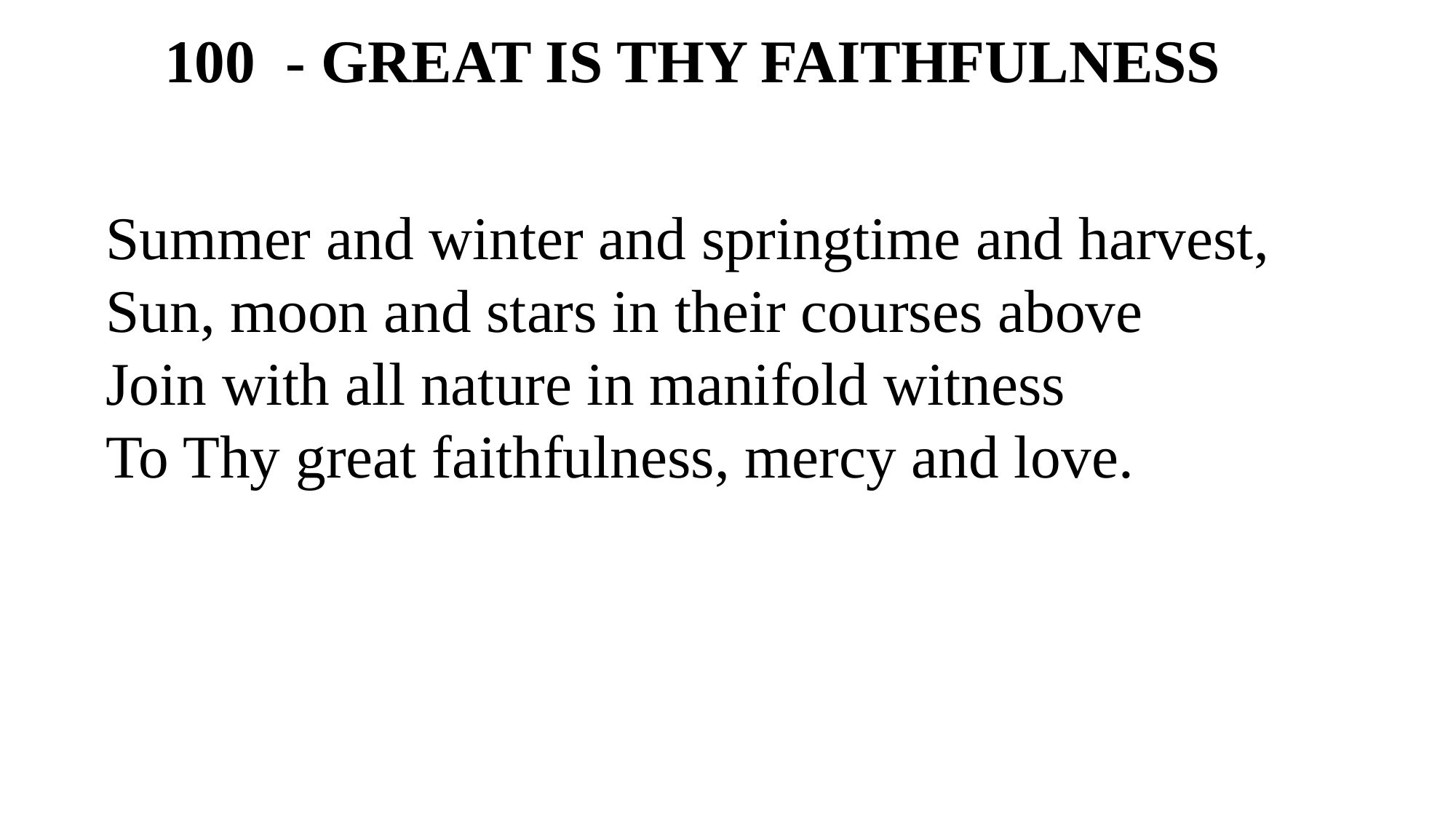

# 100  - GREAT IS THY FAITHFULNESS
Summer and winter and springtime and harvest,
Sun, moon and stars in their courses above
Join with all nature in manifold witness
To Thy great faithfulness, mercy and love.